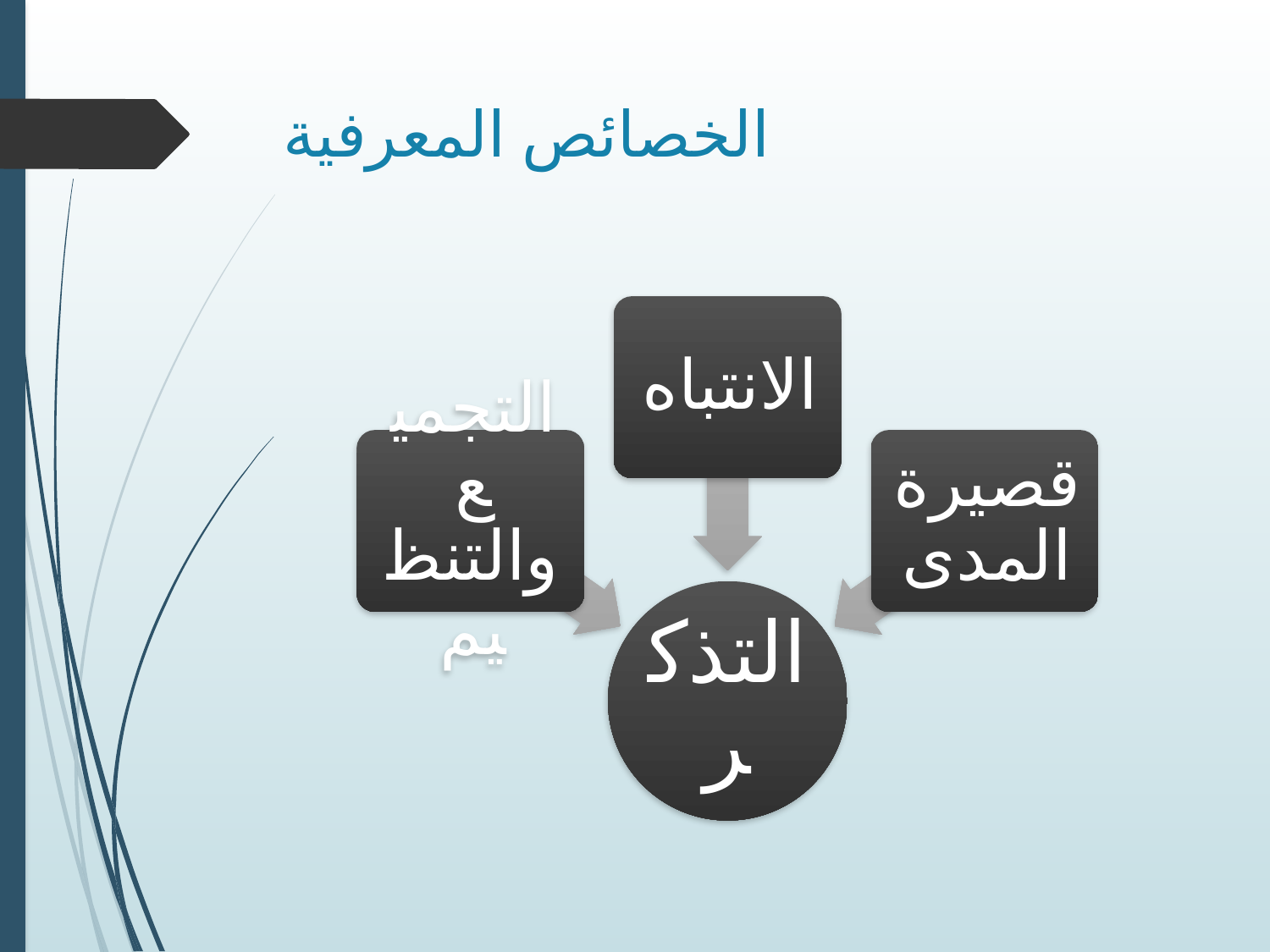

# الخصائص المعرفية
التذكر
التجميع والتنظيم
الانتباه
قصيرة المدى